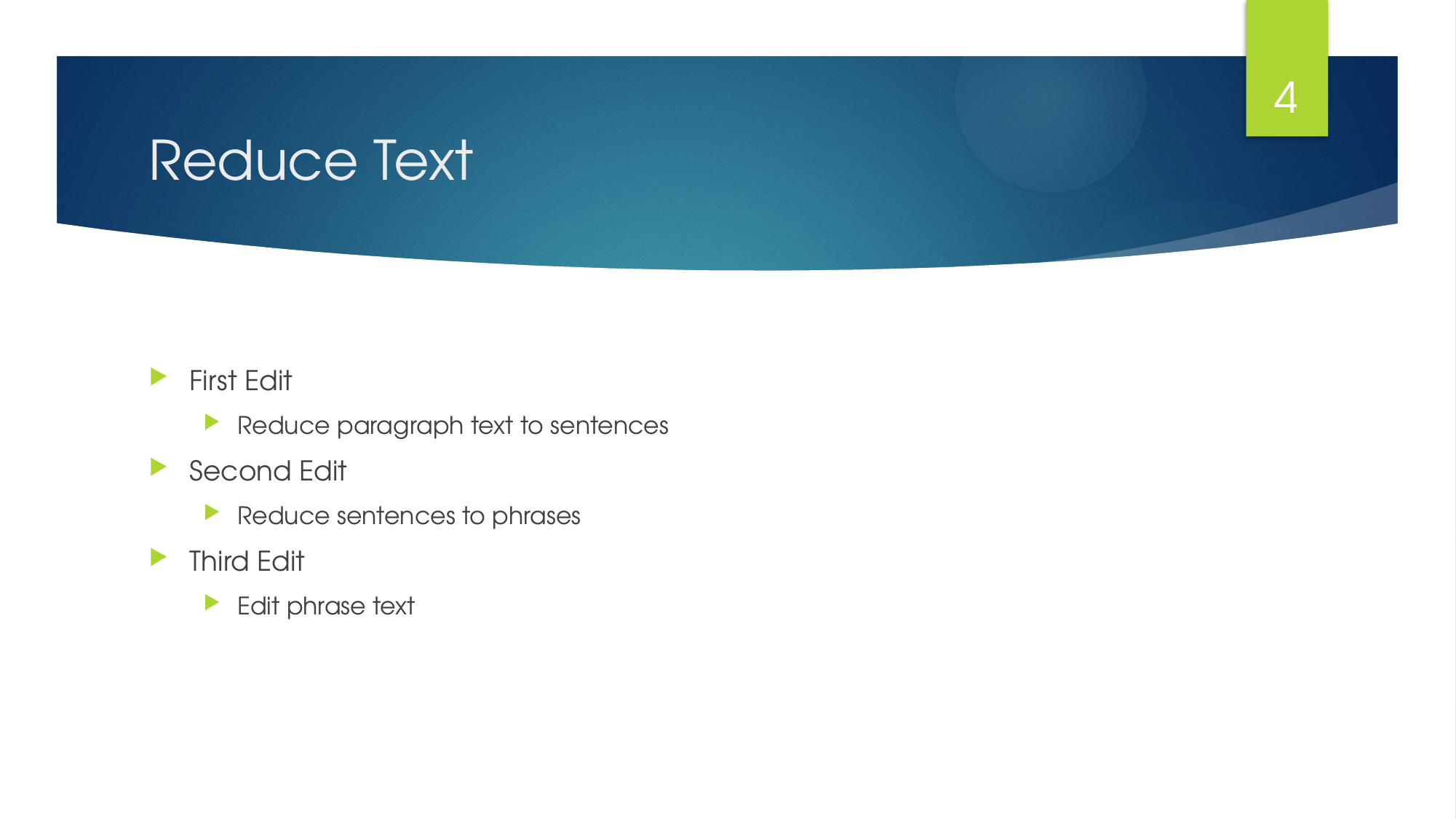

4
# Reduce Text
First Edit
Reduce paragraph text to sentences
Second Edit
Reduce sentences to phrases
Third Edit
Edit phrase text